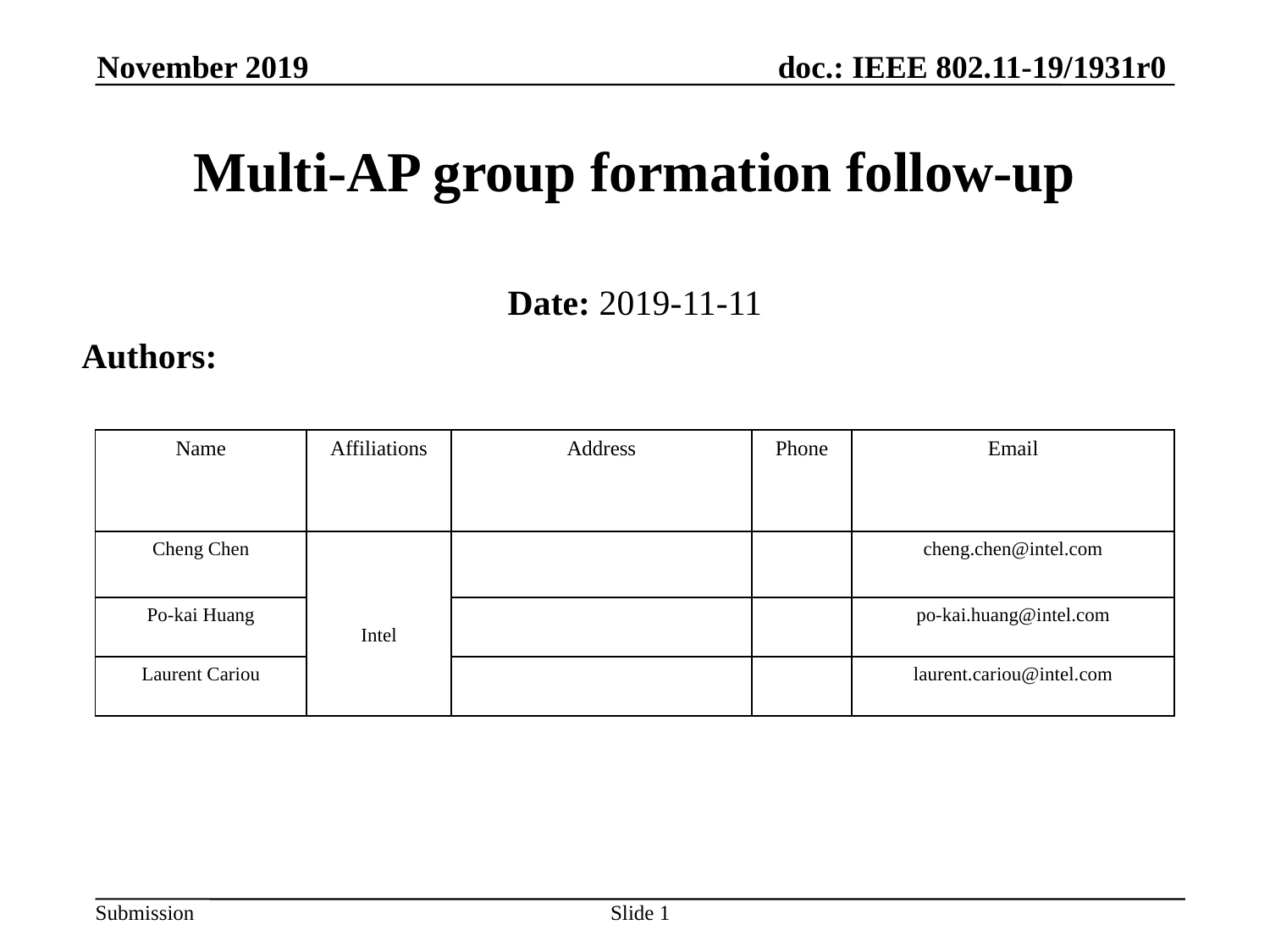

November 2019
# Multi-AP group formation follow-up
Date: 2019-11-11
Authors:
| Name | Affiliations | Address | Phone | Email |
| --- | --- | --- | --- | --- |
| Cheng Chen | Intel |  |  | cheng.chen@intel.com |
| Po-kai Huang |  |  |  | po-kai.huang@intel.com |
| Laurent Cariou |  |  |  | laurent.cariou@intel.com |
Slide 1
Cheng Chen, Intel